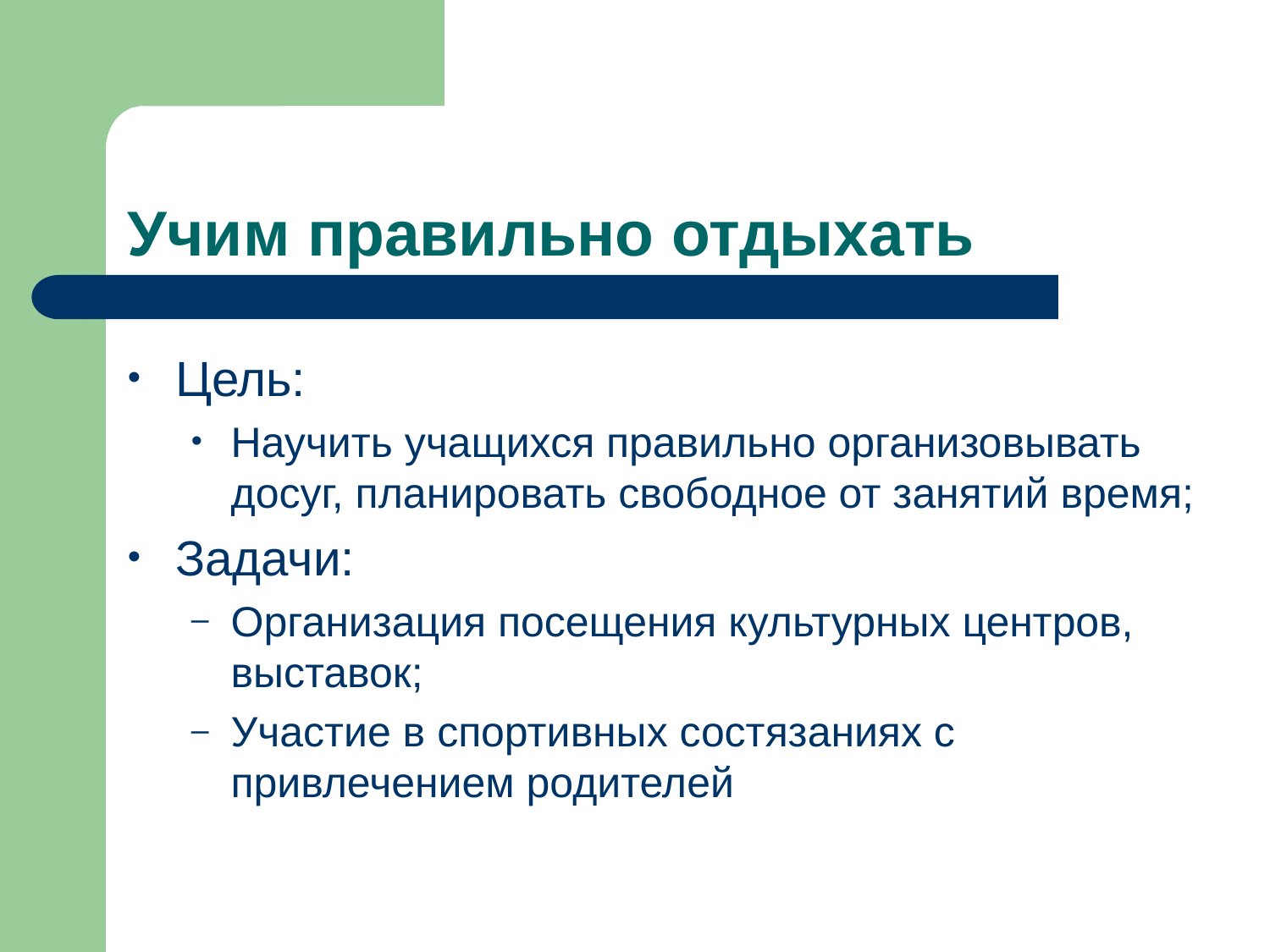

Учим правильно отдыхать

Цель:
Научить учащихся правильно организовывать досуг, планировать свободное от занятий время;
Задачи:
Организация посещения культурных центров, выставок;
Участие в спортивных состязаниях с привлечением родителей